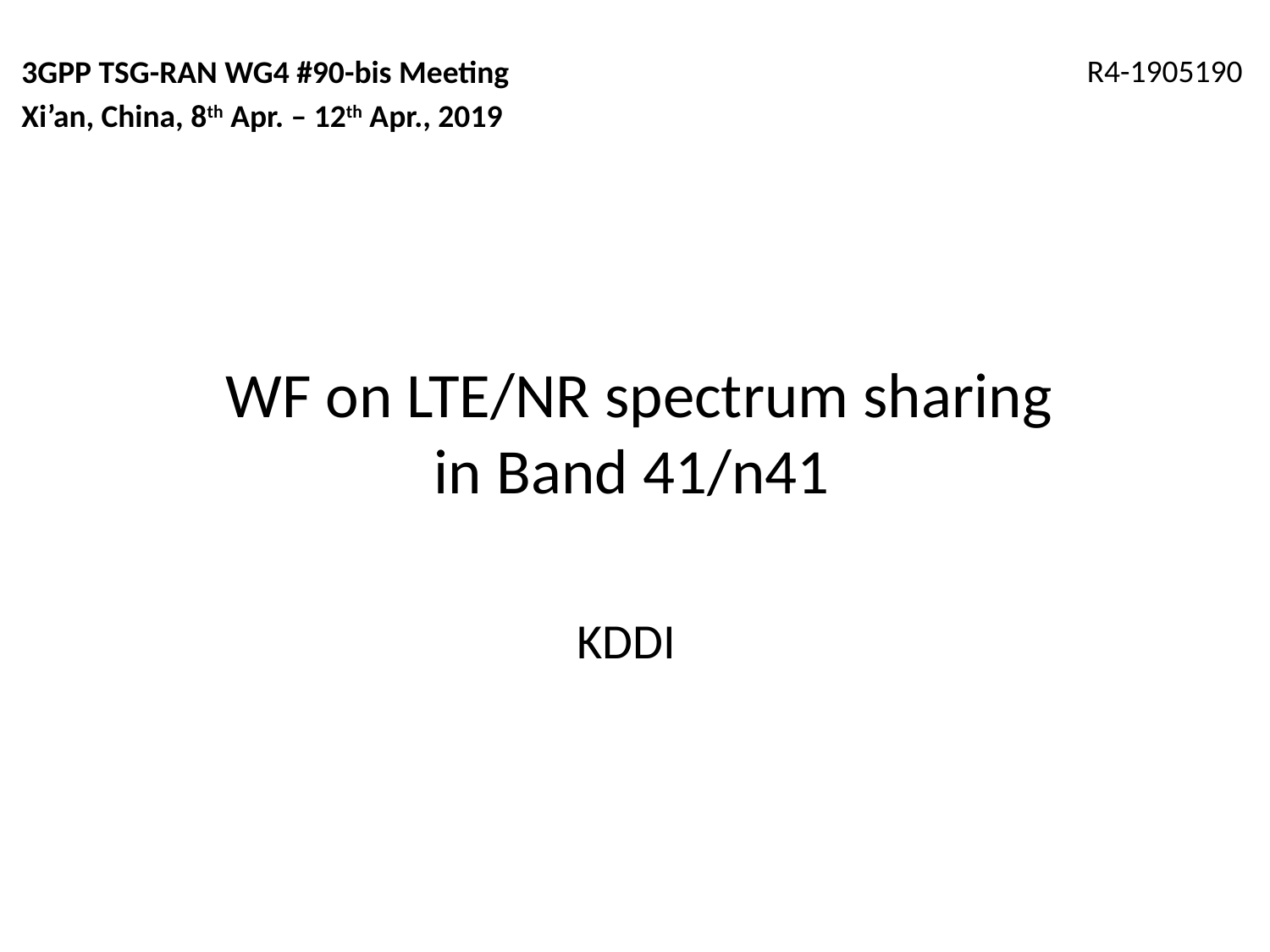

3GPP TSG-RAN WG4 #90-bis Meeting
Xi’an, China, 8th Apr. – 12th Apr., 2019
R4-1905190
# WF on LTE/NR spectrum sharing in Band 41/n41
KDDI